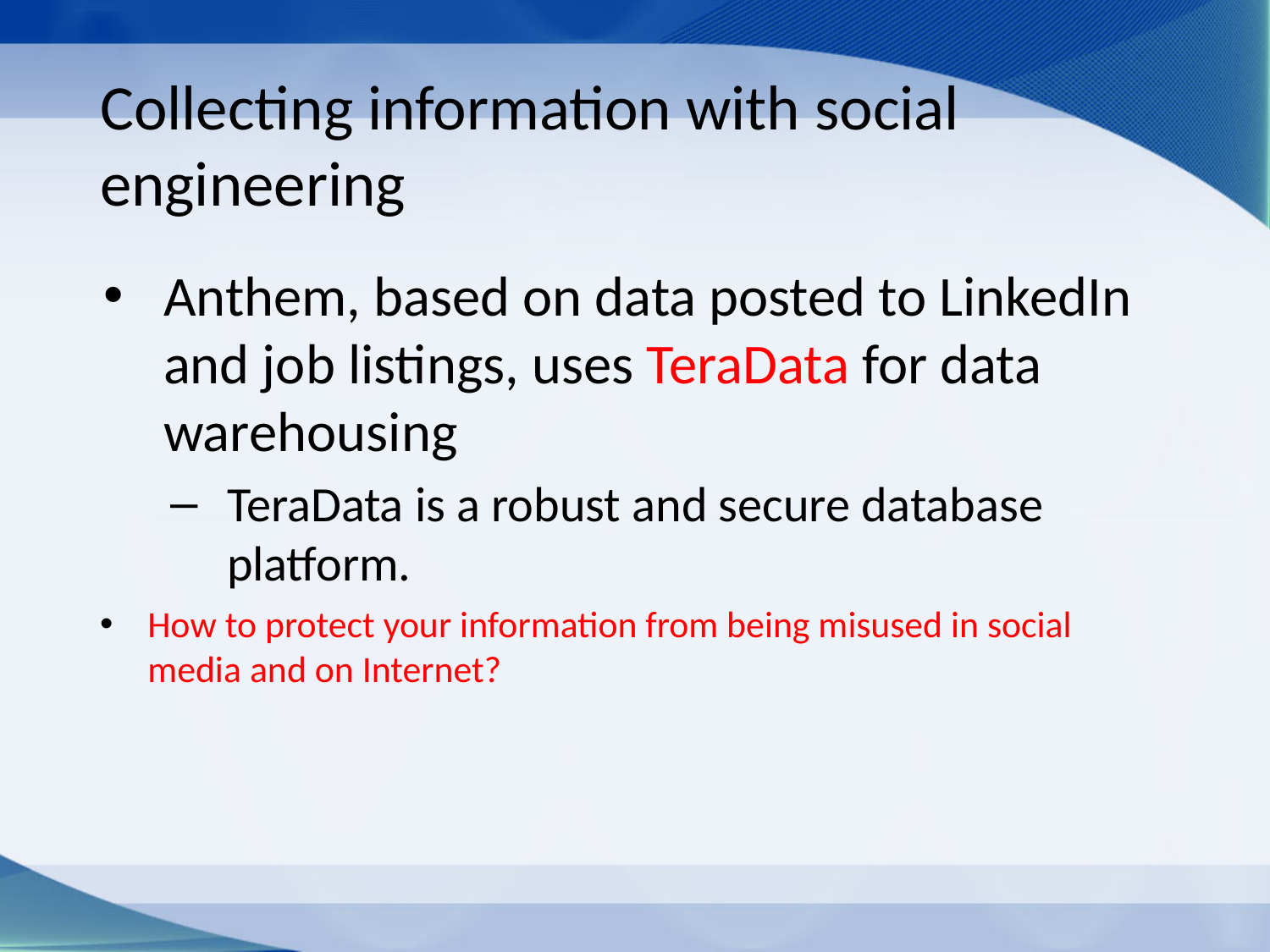

# Collecting information with social engineering
Anthem, based on data posted to LinkedIn and job listings, uses TeraData for data warehousing
TeraData is a robust and secure database platform.
How to protect your information from being misused in social media and on Internet?